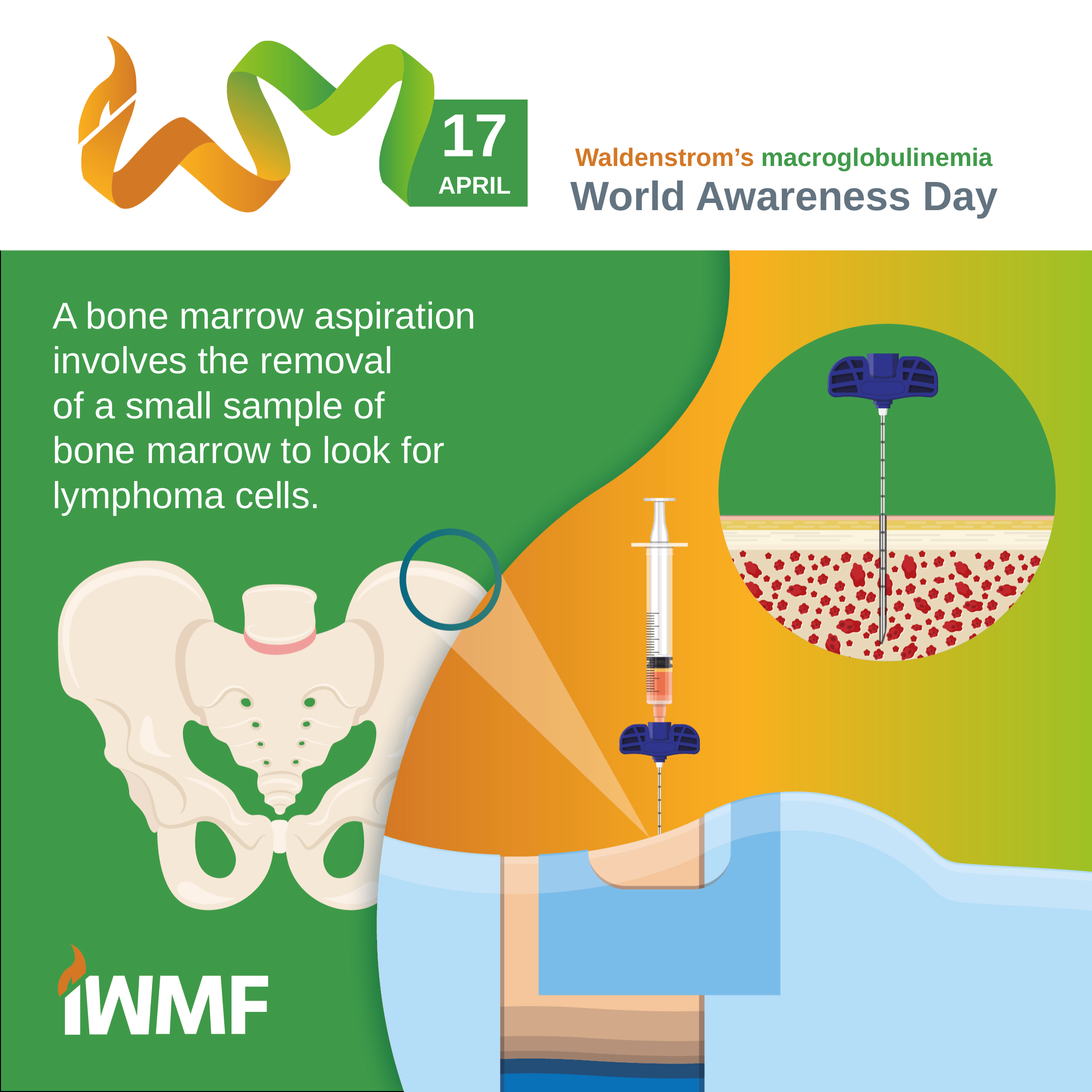

17
APRIL
Waldenstrom’s macroglobulinemia
World Awareness Day
A bone marrow aspiration involves the removal
of a small sample of
bone marrow to look for lymphoma cells.